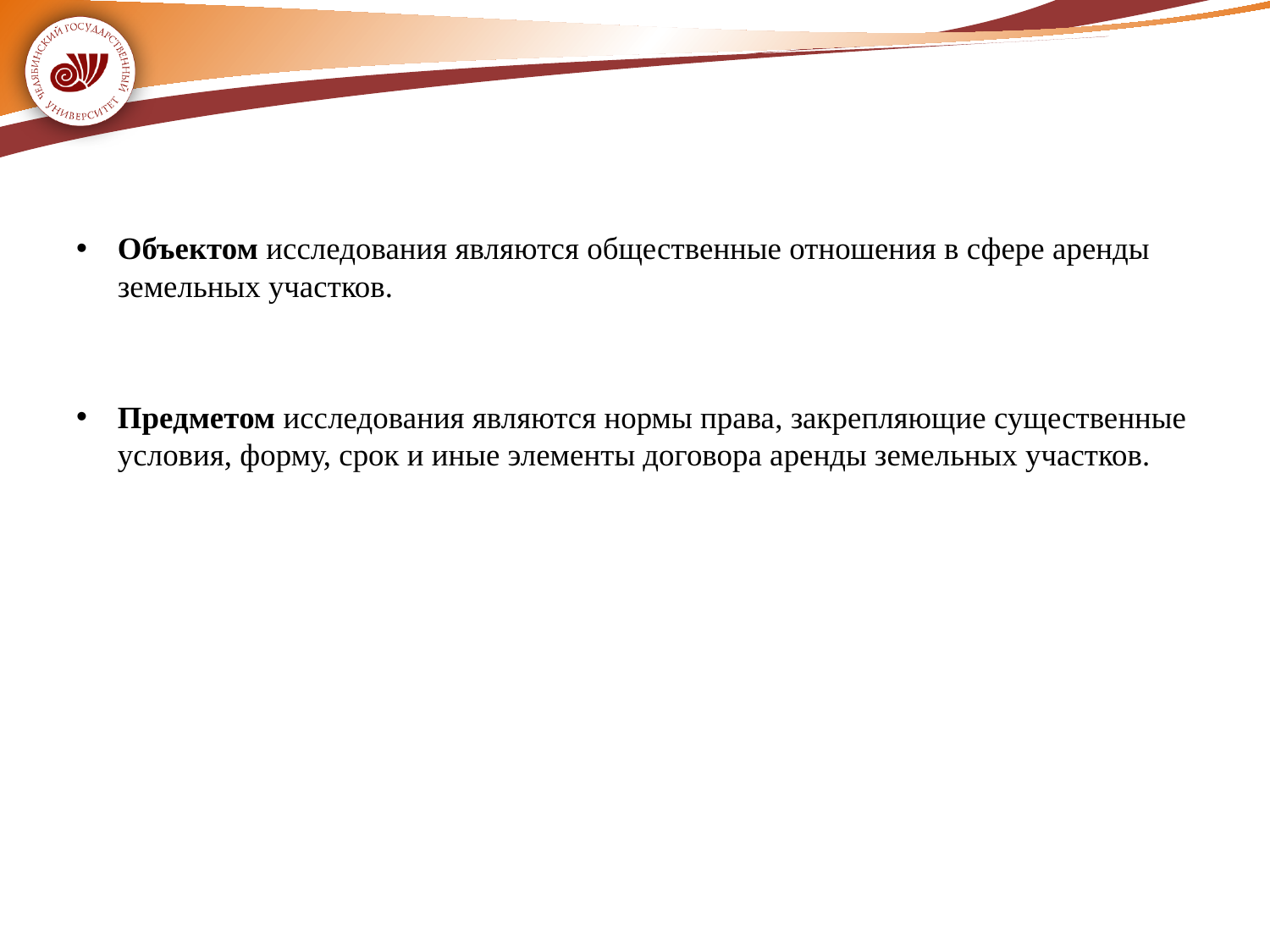

#
Объектом исследования являются общественные отношения в сфере аренды земельных участков.

Предметом исследования являются нормы права, закрепляющие существенные условия, форму, срок и иные элементы договора аренды земельных участков.